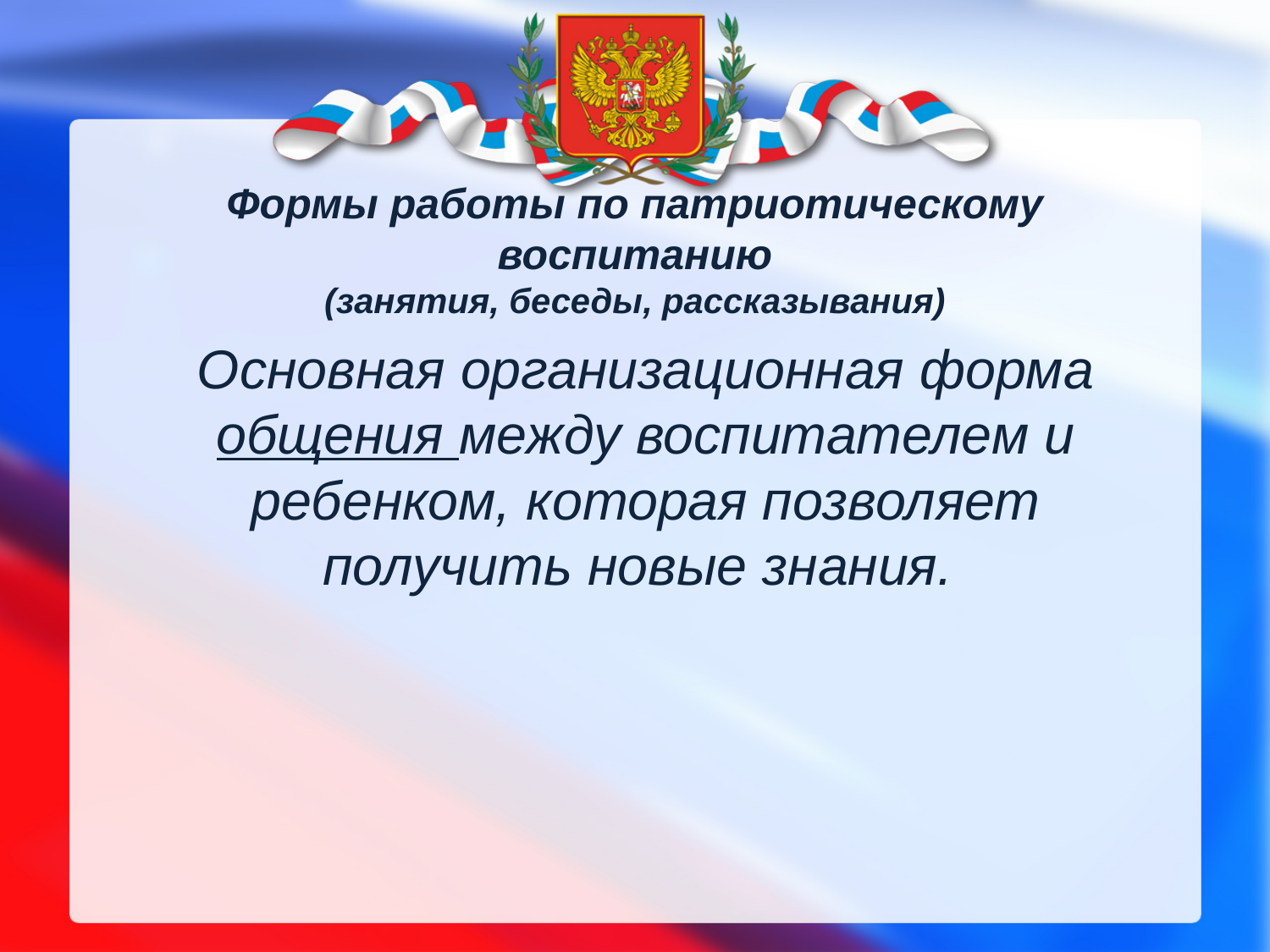

# Формы работы по патриотическому воспитанию (занятия, беседы, рассказывания)
Основная организационная форма общения между воспитателем и ребенком, которая позволяет получить новые знания.